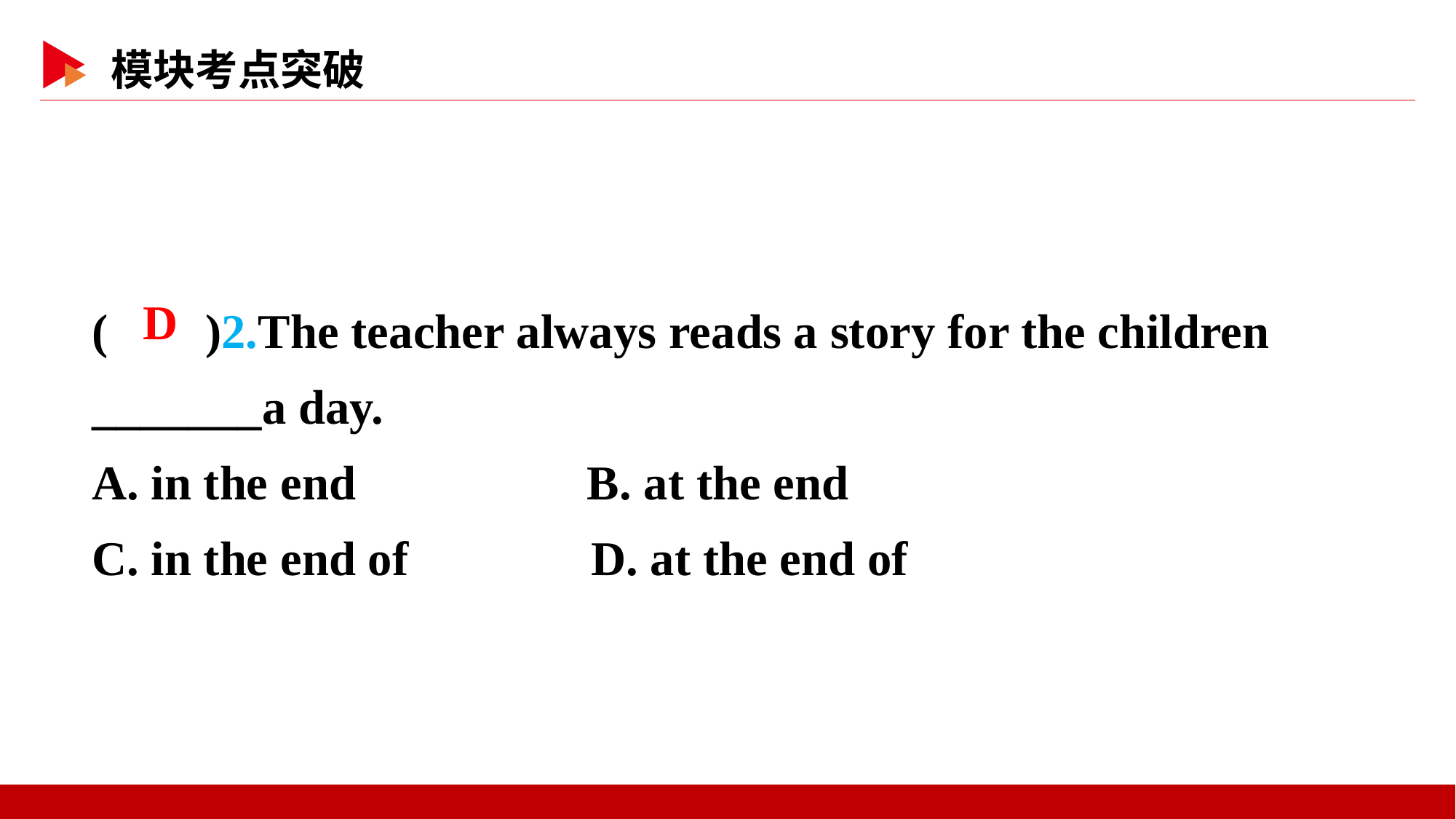

(        )2.The teacher always reads a story for the children _______a day.
A. in the end                   B. at the end
C. in the end of               D. at the end of
   D